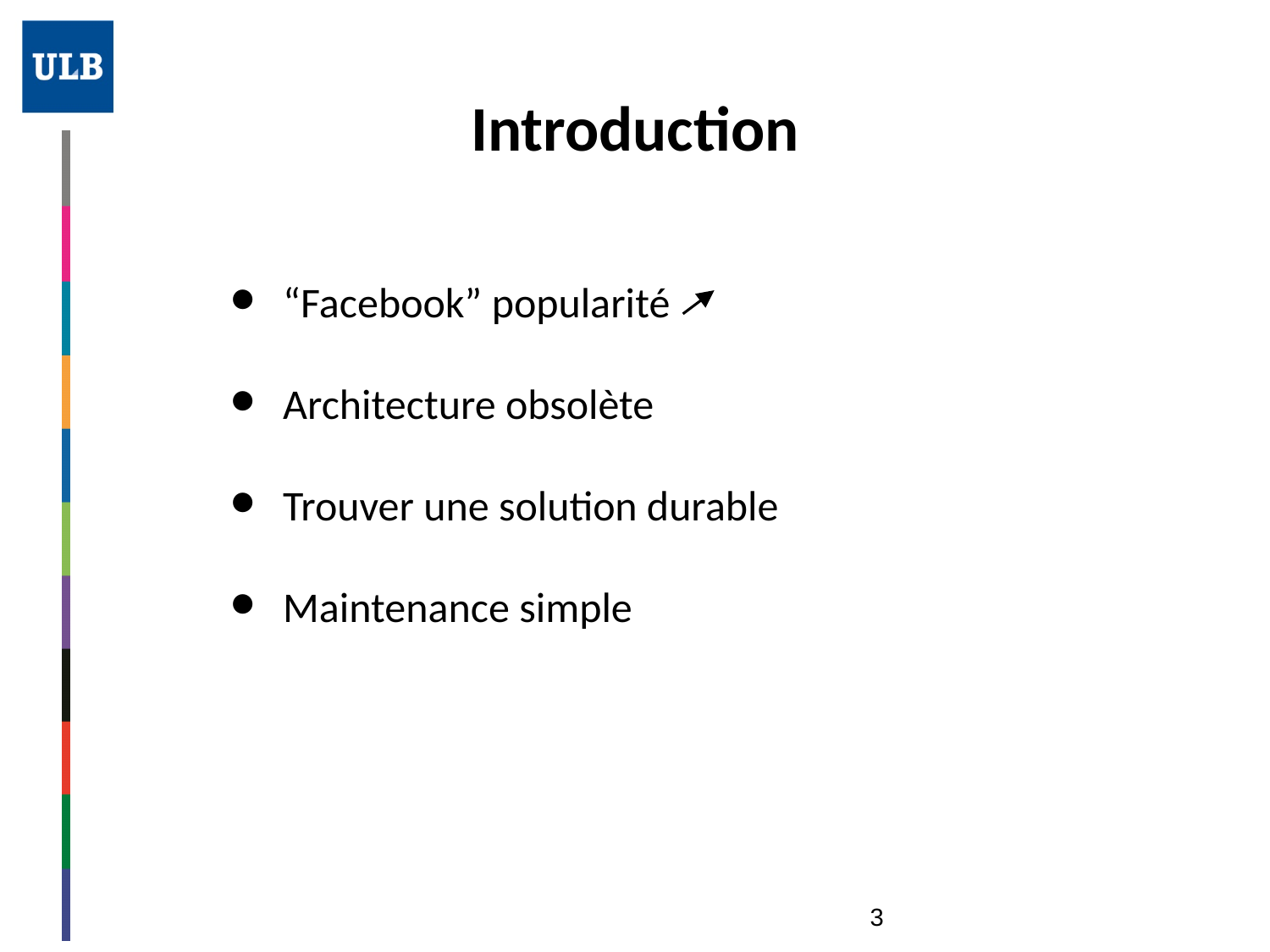

# Introduction
“Facebook” popularité

Architecture obsolète

Trouver une solution durable

Maintenance simple
3